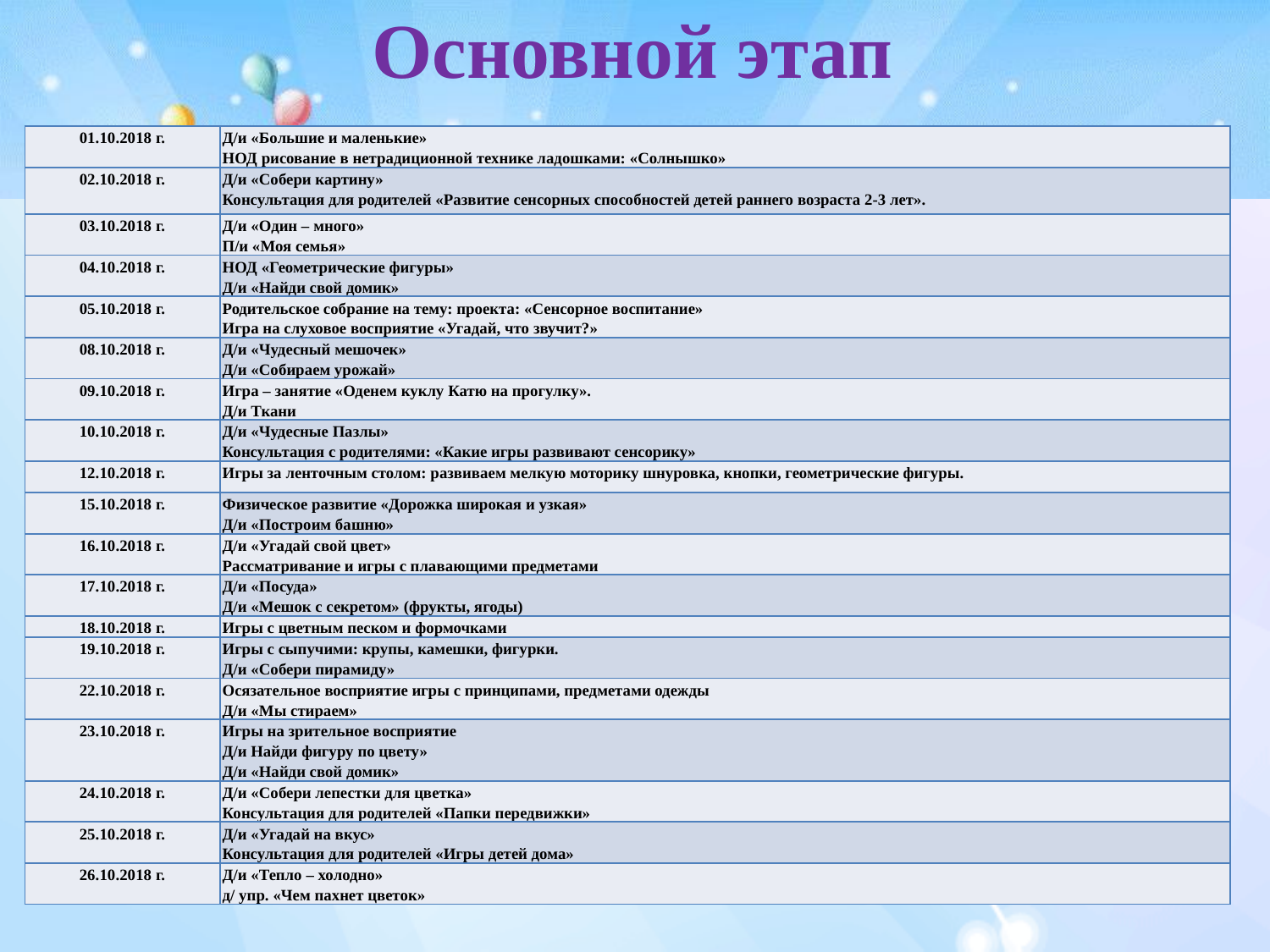

# Основной этап
| 01.10.2018 г. | Д/и «Большие и маленькие» НОД рисование в нетрадиционной технике ладошками: «Солнышко» |
| --- | --- |
| 02.10.2018 г. | Д/и «Собери картину» Консультация для родителей «Развитие сенсорных способностей детей раннего возраста 2-3 лет». |
| 03.10.2018 г. | Д/и «Один – много» П/и «Моя семья» |
| 04.10.2018 г. | НОД «Геометрические фигуры» Д/и «Найди свой домик» |
| 05.10.2018 г. | Родительское собрание на тему: проекта: «Сенсорное воспитание» Игра на слуховое восприятие «Угадай, что звучит?» |
| 08.10.2018 г. | Д/и «Чудесный мешочек» Д/и «Собираем урожай» |
| 09.10.2018 г. | Игра – занятие «Оденем куклу Катю на прогулку». Д/и Ткани |
| 10.10.2018 г. | Д/и «Чудесные Пазлы» Консультация с родителями: «Какие игры развивают сенсорику» |
| 12.10.2018 г. | Игры за ленточным столом: развиваем мелкую моторику шнуровка, кнопки, геометрические фигуры. |
| 15.10.2018 г. | Физическое развитие «Дорожка широкая и узкая» Д/и «Построим башню» |
| 16.10.2018 г. | Д/и «Угадай свой цвет» Рассматривание и игры с плавающими предметами |
| 17.10.2018 г. | Д/и «Посуда» Д/и «Мешок с секретом» (фрукты, ягоды) |
| 18.10.2018 г. | Игры с цветным песком и формочками |
| 19.10.2018 г. | Игры с сыпучими: крупы, камешки, фигурки. Д/и «Собери пирамиду» |
| 22.10.2018 г. | Осязательное восприятие игры с принципами, предметами одежды Д/и «Мы стираем» |
| 23.10.2018 г. | Игры на зрительное восприятие Д/и Найди фигуру по цвету» Д/и «Найди свой домик» |
| 24.10.2018 г. | Д/и «Собери лепестки для цветка» Консультация для родителей «Папки передвижки» |
| 25.10.2018 г. | Д/и «Угадай на вкус» Консультация для родителей «Игры детей дома» |
| 26.10.2018 г. | Д/и «Тепло – холодно» д/ упр. «Чем пахнет цветок» |